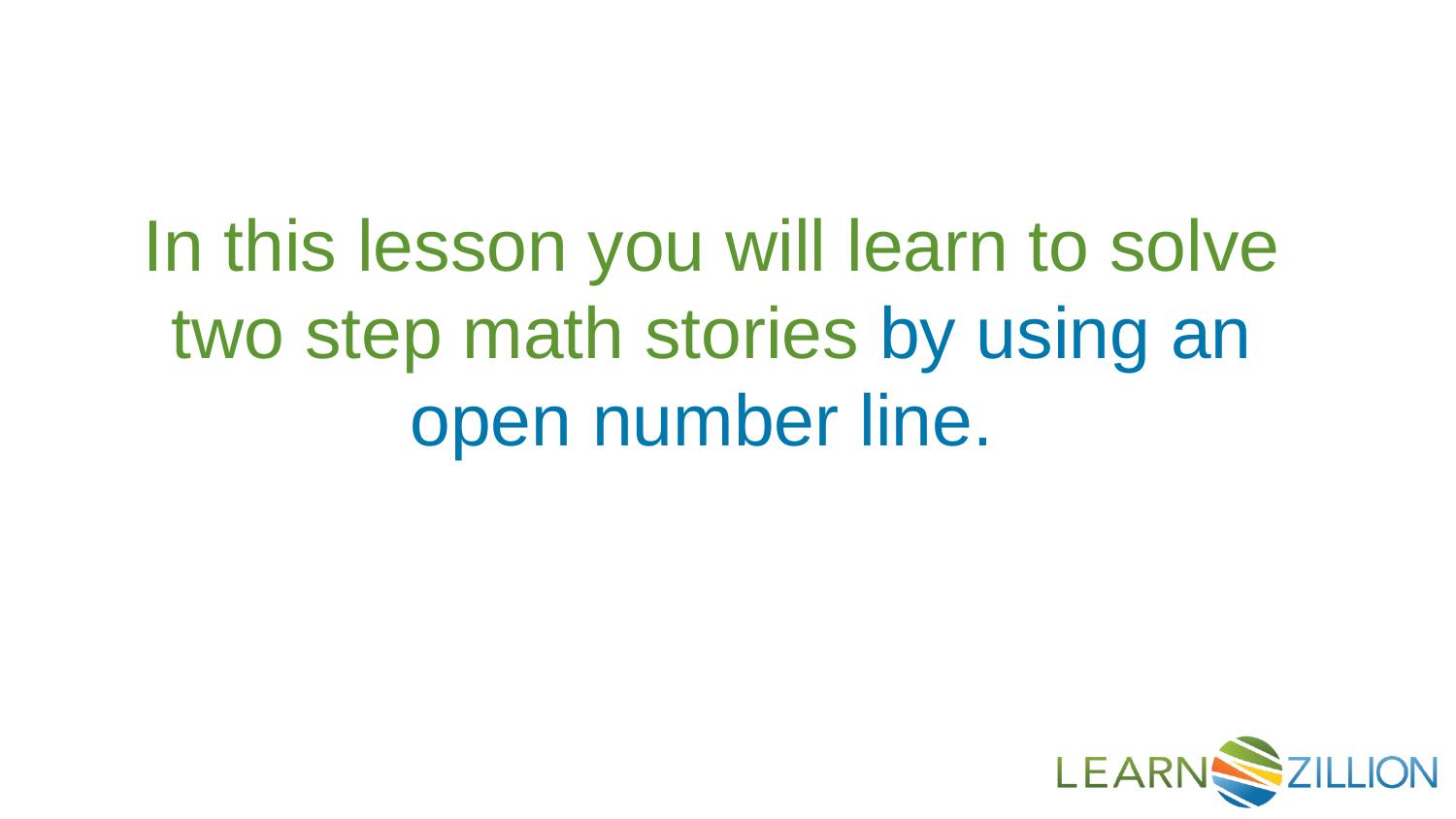

In this lesson you will learn to solve two step math stories by using an open number line.